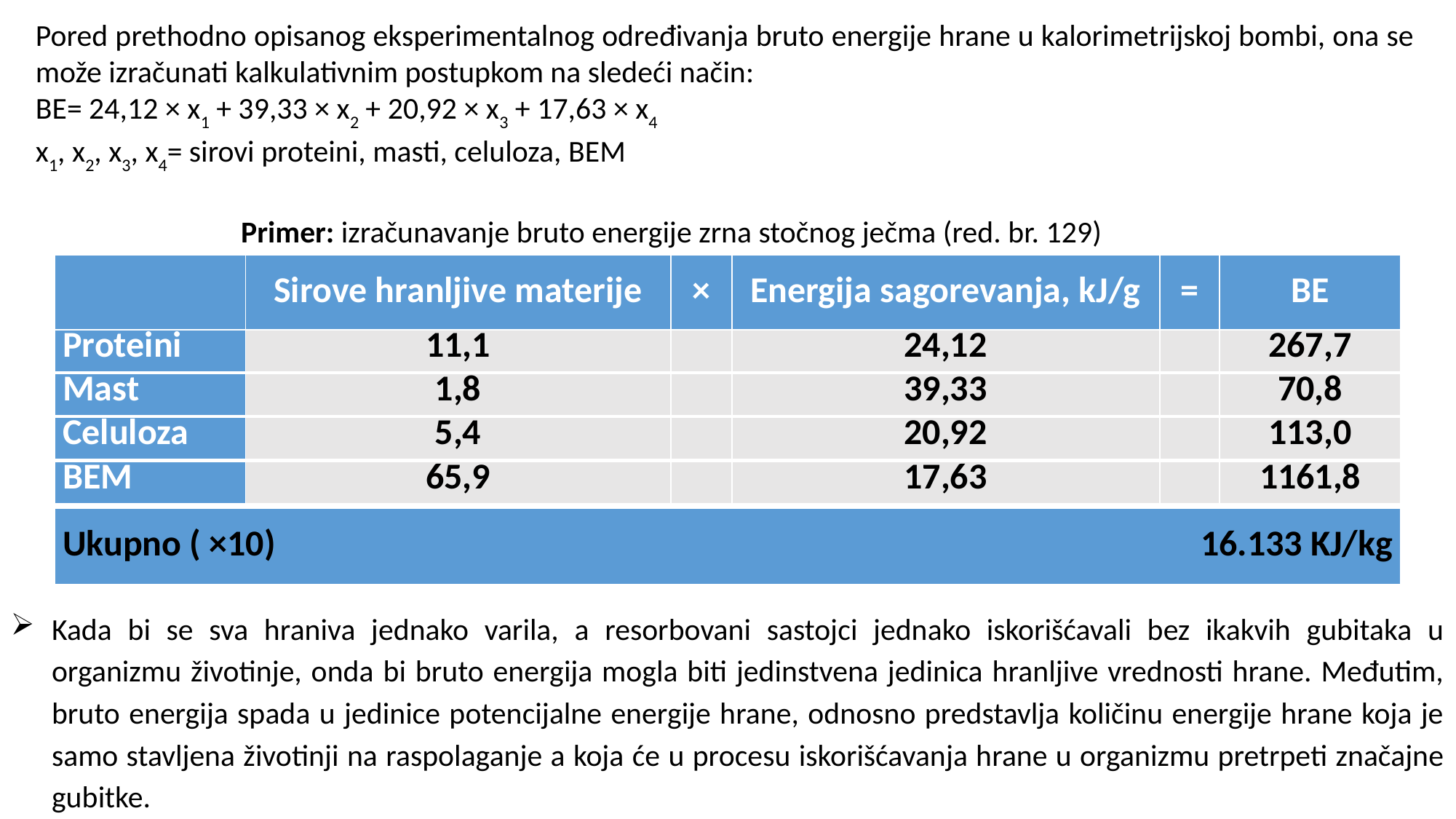

Pored prethodno opisanog eksperimentalnog određivanja bruto energije hrane u kalorimetrijskoj bombi, ona se može izračunati kalkulativnim postupkom na sledeći način:
BE= 24,12 × x1 + 39,33 × x2 + 20,92 × x3 + 17,63 × x4
x1, x2, x3, x4= sirovi proteini, masti, celuloza, BEM
Primer: izračunavanje bruto energije zrna stočnog ječma (red. br. 129)
|  | Sirove hranljive materije | × | Energija sagorevanja, kJ/g | = | BE |
| --- | --- | --- | --- | --- | --- |
| Proteini | 11,1 |  | 24,12 |  | 267,7 |
| --- | --- | --- | --- | --- | --- |
| Mast | 1,8 |  | 39,33 |  | 70,8 |
| --- | --- | --- | --- | --- | --- |
| Celuloza | 5,4 |  | 20,92 |  | 113,0 |
| --- | --- | --- | --- | --- | --- |
| BEM | 65,9 |  | 17,63 |  | 1161,8 |
| --- | --- | --- | --- | --- | --- |
| Ukupno ( ×10) 16.133 KJ/kg |
| --- |
Kada bi se sva hraniva jednako varila, a resorbovani sastojci jednako iskorišćavali bez ikakvih gubitaka u organizmu životinje, onda bi bruto energija mogla biti jedinstvena jedinica hranljive vrednosti hrane. Međutim, bruto energija spada u jedinice potencijalne energije hrane, odnosno predstavlja količinu energije hrane koja je samo stavljena životinji na raspolaganje a koja će u procesu iskorišćavanja hrane u organizmu pretrpeti značajne gubitke.